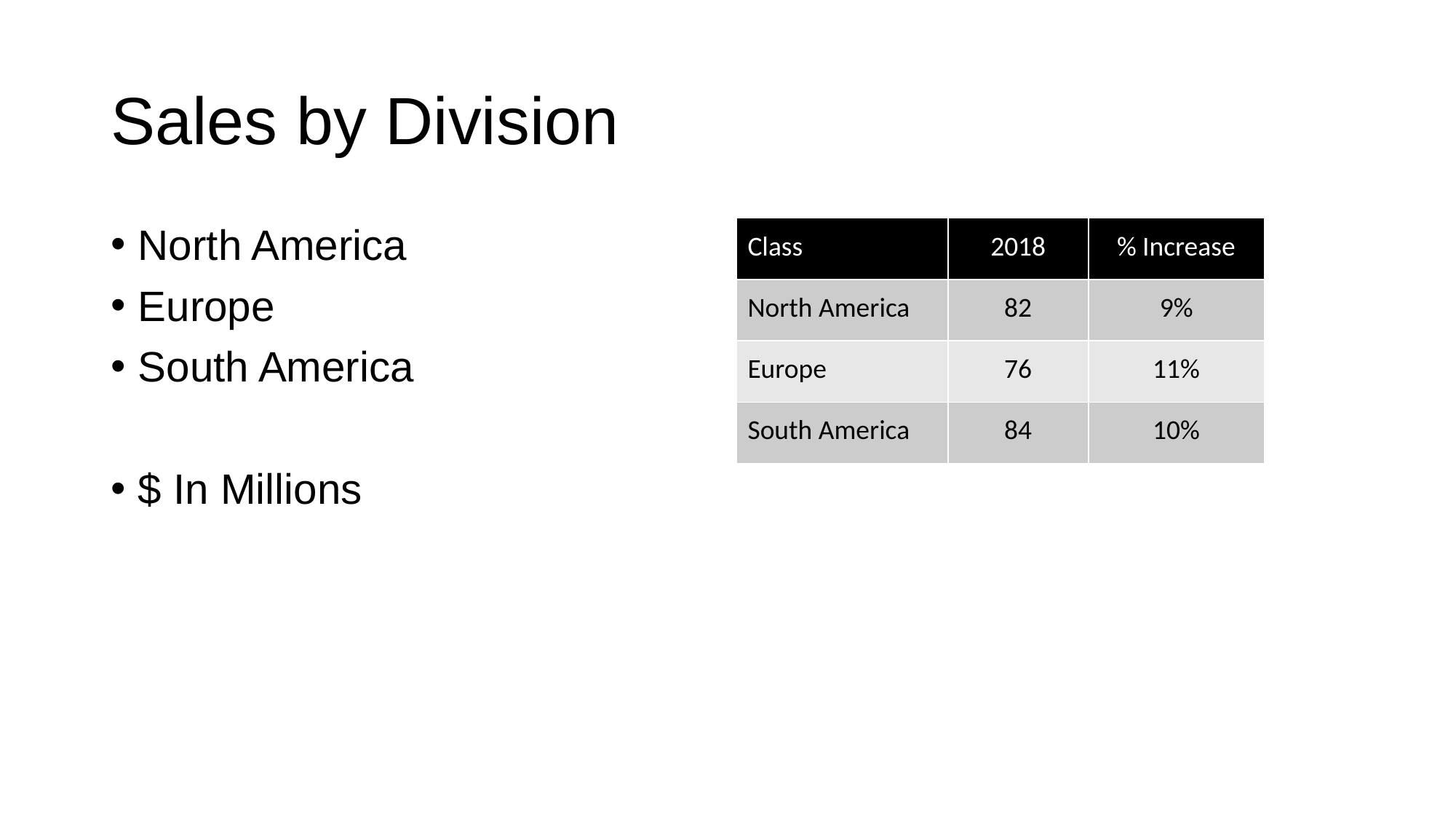

# Sales by Division
North America
Europe
South America

$ In Millions
| Class | 2018 | % Increase |
| --- | --- | --- |
| North America | 82 | 9% |
| Europe | 76 | 11% |
| South America | 84 | 10% |